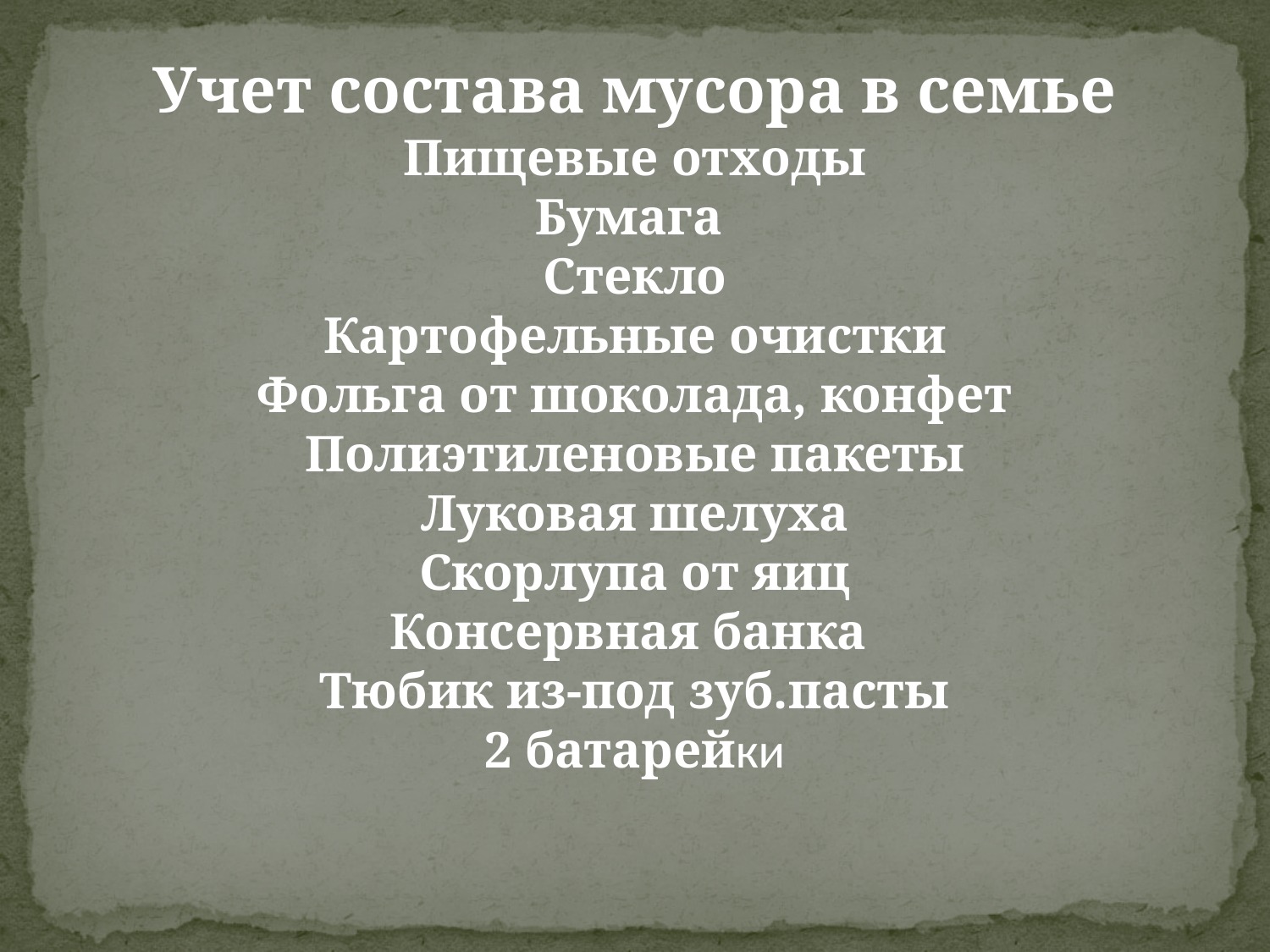

Учет состава мусора в семье
Пищевые отходы
Бумага
Стекло
Картофельные очистки
Фольга от шоколада, конфет
Полиэтиленовые пакеты
Луковая шелуха
Скорлупа от яиц
Консервная банка
Тюбик из-под зуб.пасты
2 батарейки